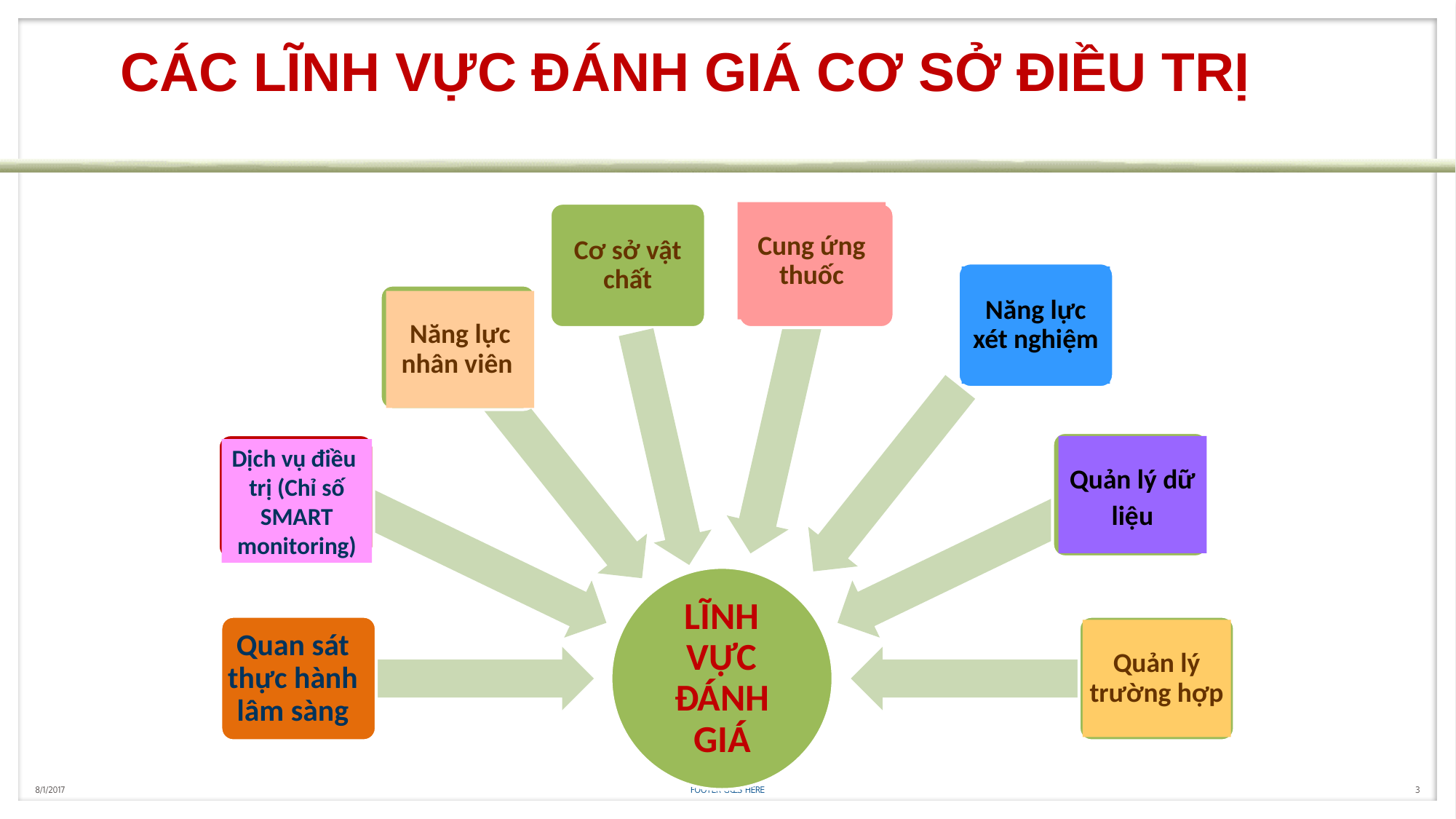

# CÁC LĨNH VỰC ĐÁNH GIÁ CƠ SỞ ĐIỀU TRỊ
Cung ứng thuốc

Cơ sở vật chất

Năng lực xét nghiệm

Năng lực nhân viên

Quản lý dữ liệu

Dịch vụ điều  trị (Chỉ số SMART monitoring)

LĨNH VỰC ĐÁNH GIÁ

Quan sát thực hành lâm sàng

Quản lý trường hợp

8/1/2017
FOOTER GOES HERE
3